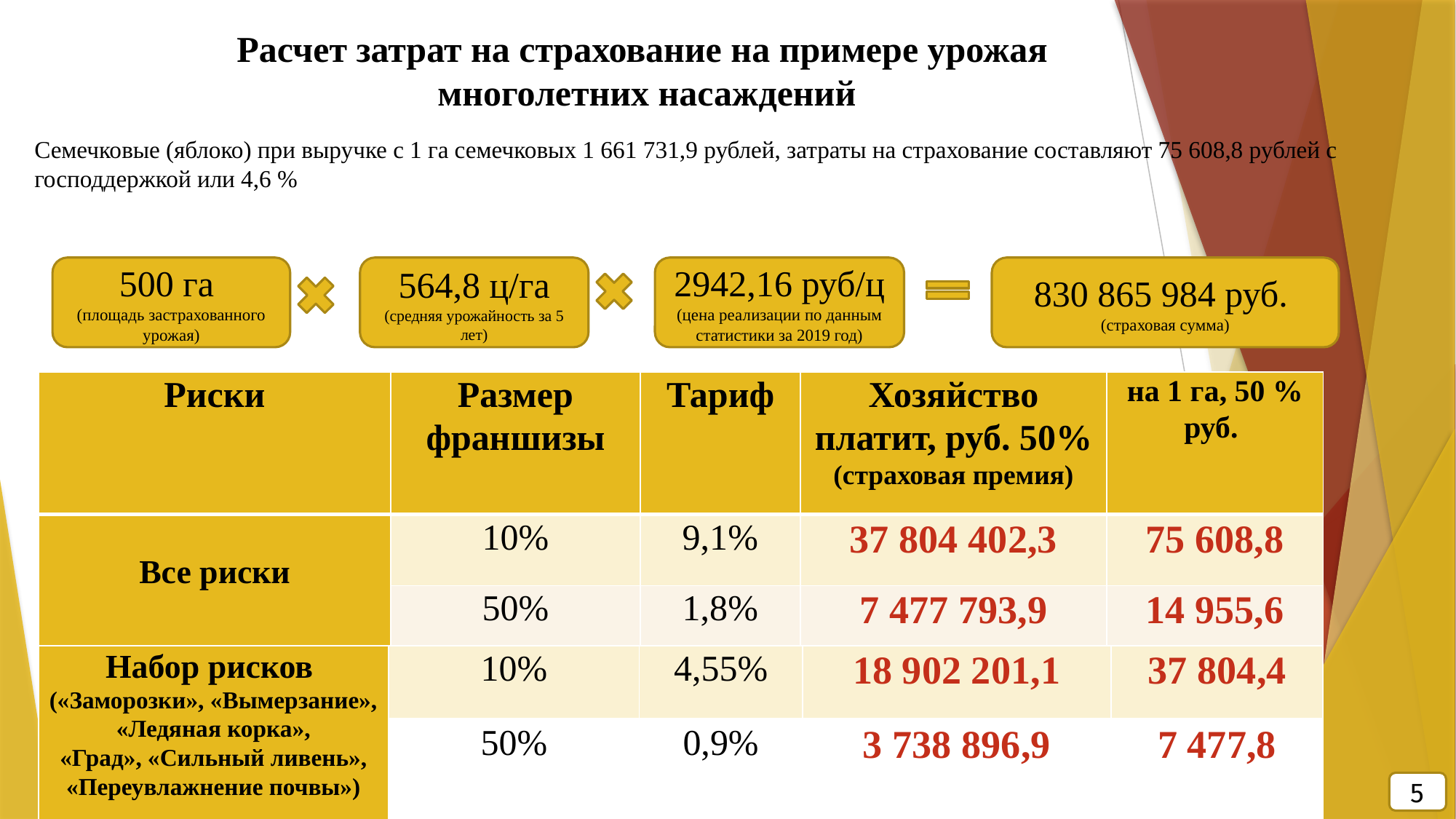

Расчет затрат на страхование на примере урожая
многолетних насаждений
# Семечковые (яблоко) при выручке с 1 га семечковых 1 661 731,9 рублей, затраты на страхование составляют 75 608,8 рублей с господдержкой или 4,6 %
564,8 ц/га (средняя урожайность за 5 лет)
500 га
(площадь застрахованного урожая)
2942,16 руб/ц (цена реализации по данным статистики за 2019 год)
830 865 984 руб.
(страховая сумма)

| Риски | Размер франшизы | Тариф | Хозяйство платит, руб. 50% (страховая премия) | на 1 га, 50 % руб. |
| --- | --- | --- | --- | --- |
| Все риски | 10% | 9,1% | 37 804 402,3 | 75 608,8 |
|  | 50% | 1,8% | 7 477 793,9 | 14 955,6 |
| Набор рисков («Заморозки», «Вымерзание», «Ледяная корка», «Град», «Сильный ливень», «Переувлажнение почвы») | 10% | 4,55% | 18 902 201,1 | 37 804,4 |
| --- | --- | --- | --- | --- |
|  | 50% | 0,9% | 3 738 896,9 | 7 477,8 |
5